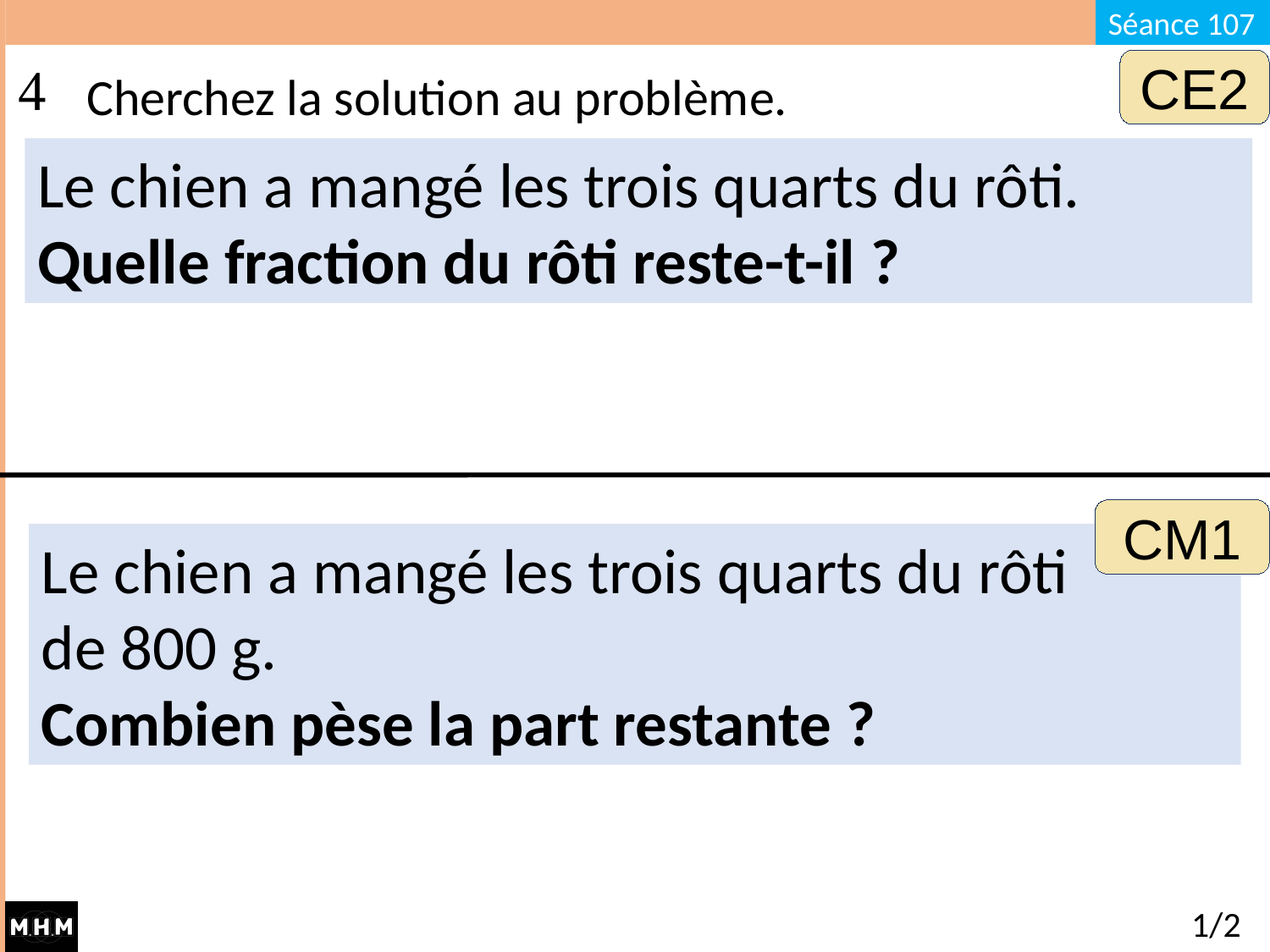

# Cherchez la solution au problème.
CE2
Le chien a mangé les trois quarts du rôti.
Quelle fraction du rôti reste-t-il ?

CM1
Le chien a mangé les trois quarts du rôti
de 800 g.
Combien pèse la part restante ?
1/2